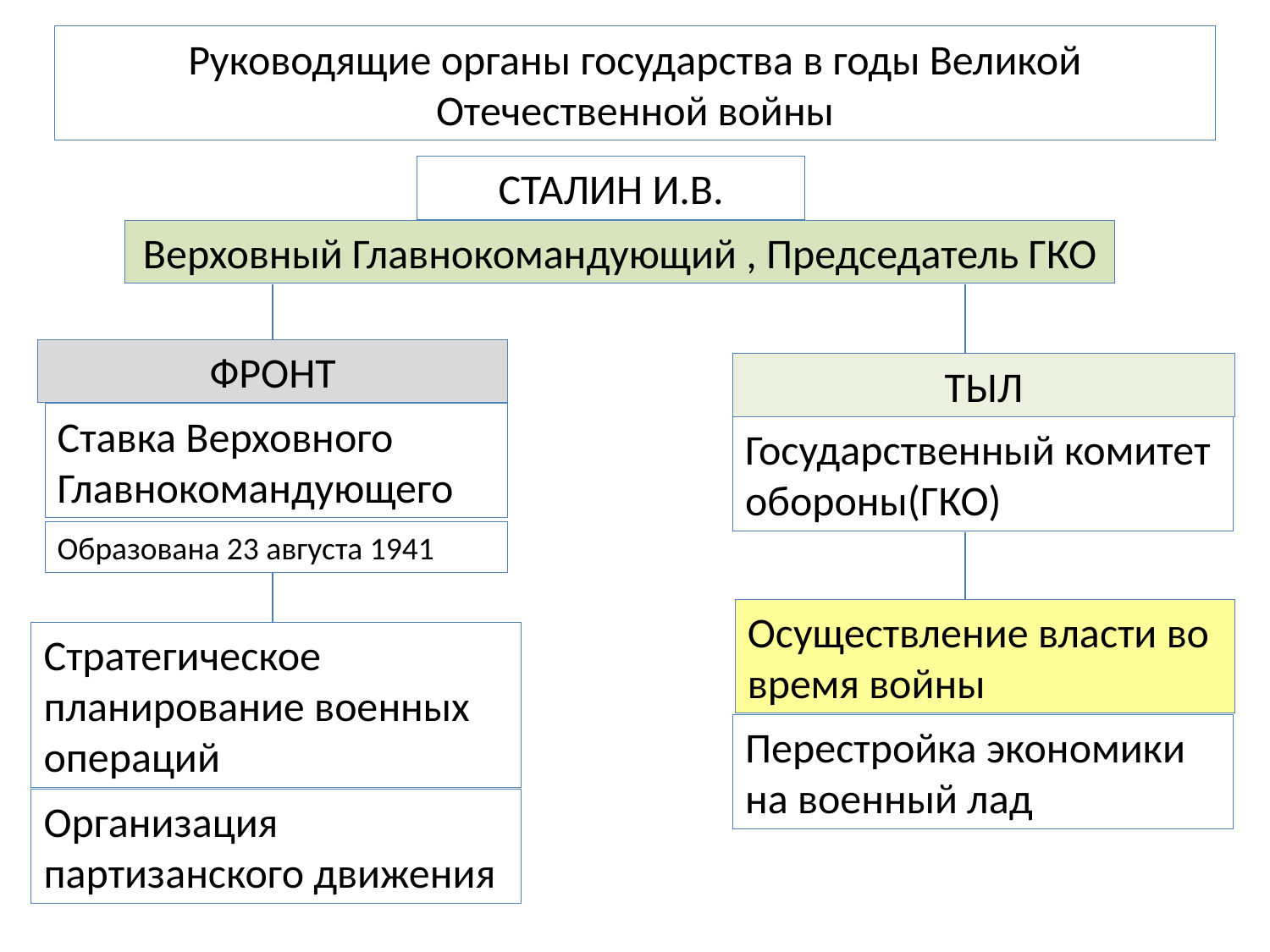

Руководящие органы государства в годы Великой Отечественной войны
СТАЛИН И.В.
Верховный Главнокомандующий , Председатель ГКО
ФРОНТ
ТЫЛ
Ставка Верховного
Главнокомандующего
Государственный комитет обороны(ГКО)
Образована 23 августа 1941
Осуществление власти во время войны
Стратегическое планирование военных операций
Перестройка экономики на военный лад
Организация партизанского движения